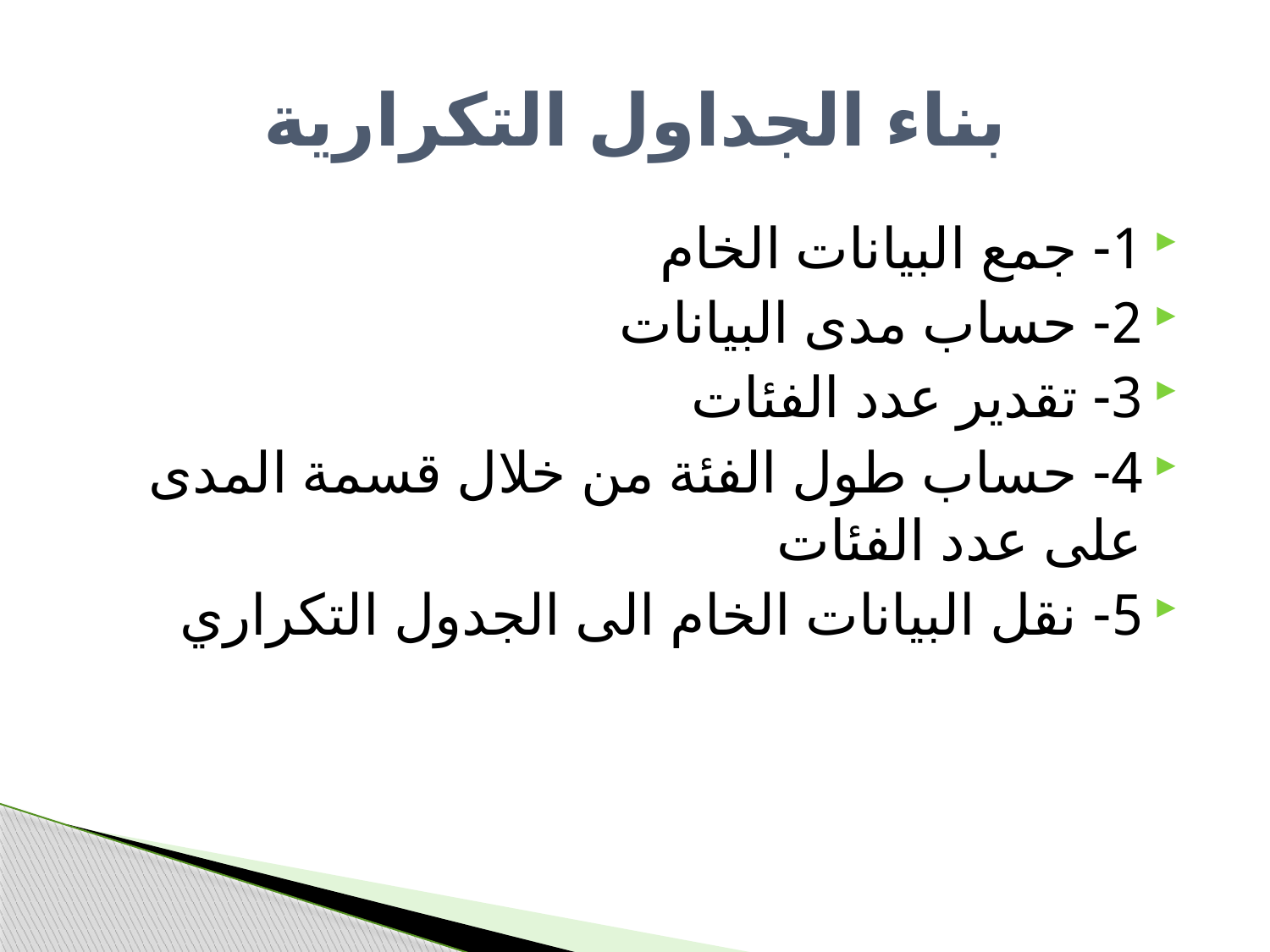

# بناء الجداول التكرارية
1- جمع البيانات الخام
2- حساب مدى البيانات
3- تقدير عدد الفئات
4- حساب طول الفئة من خلال قسمة المدى على عدد الفئات
5- نقل البيانات الخام الى الجدول التكراري